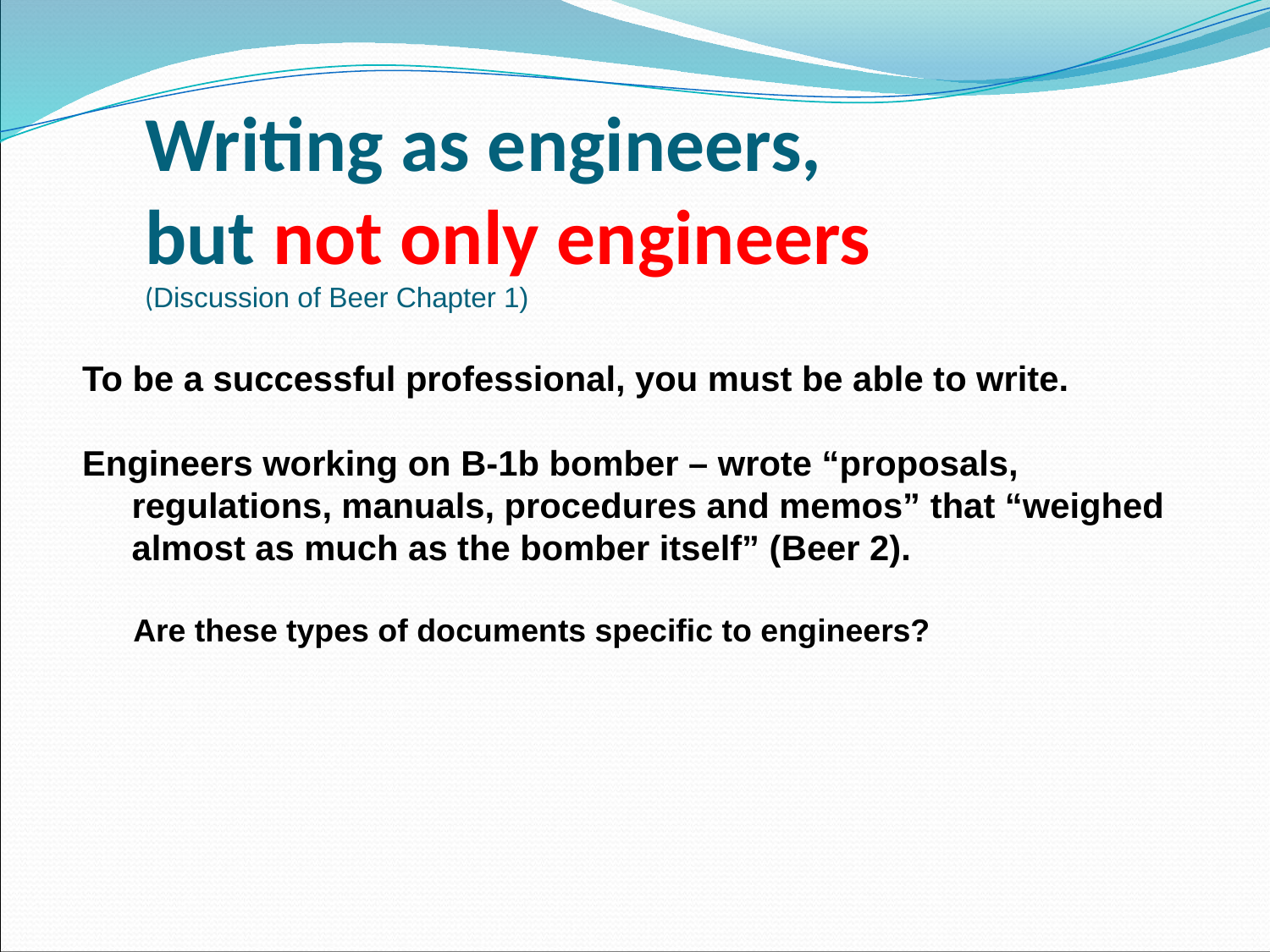

# Writing as engineers, but not only engineers (Discussion of Beer Chapter 1)

To be a successful professional, you must be able to write.

Engineers working on B-1b bomber – wrote “proposals, regulations, manuals, procedures and memos” that “weighed almost as much as the bomber itself” (Beer 2).

Are these types of documents specific to engineers?